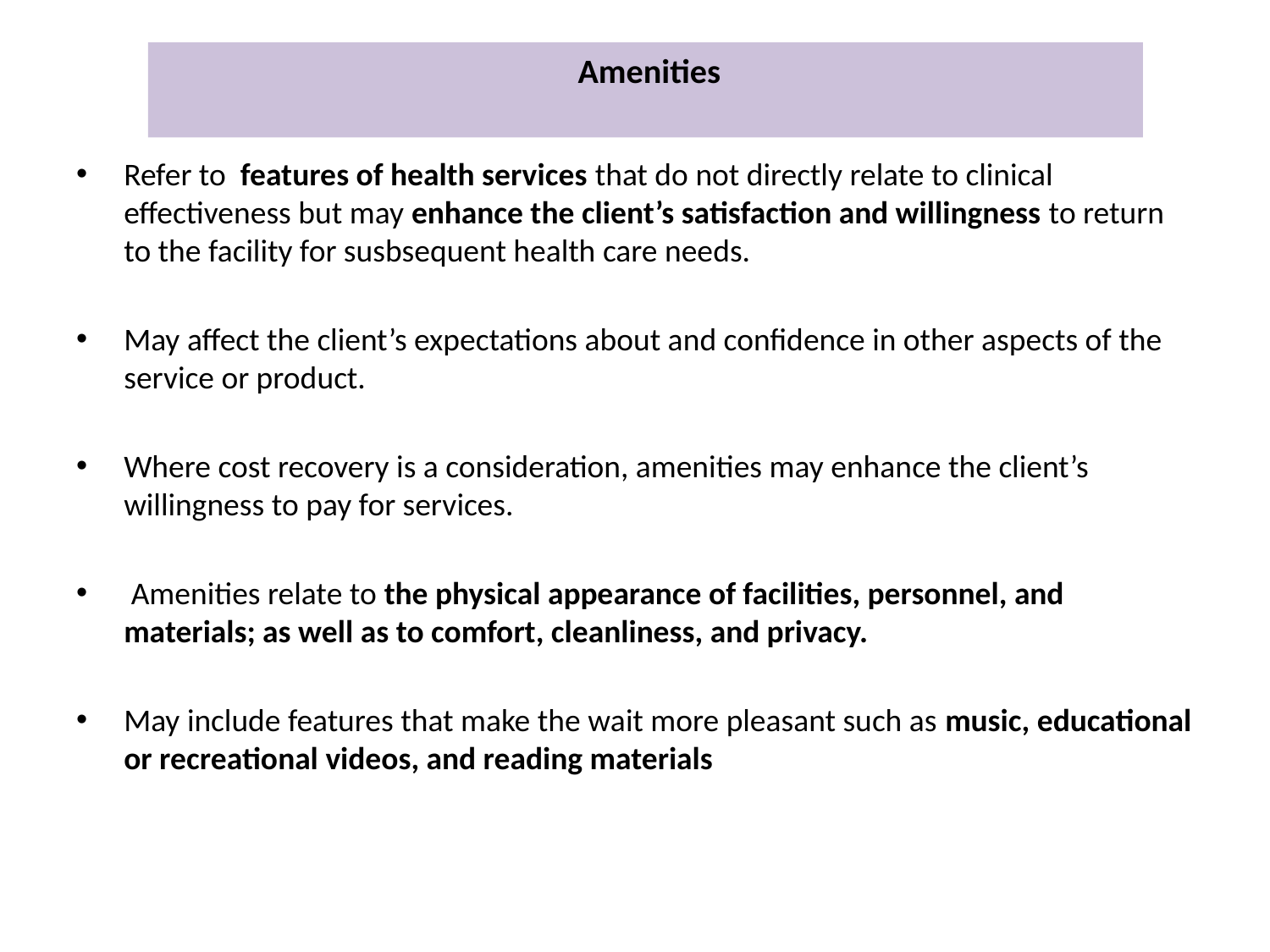

# Amenities
Refer to  features of health services that do not directly relate to clinical effectiveness but may enhance the client’s satisfaction and willingness to return to the facility for susbsequent health care needs.

May affect the client’s expectations about and confidence in other aspects of the service or product.

Where cost recovery is a consideration, amenities may enhance the client’s willingness to pay for services.

 Amenities relate to the physical appearance of facilities, personnel, and materials; as well as to comfort, cleanliness, and privacy.

May include features that make the wait more pleasant such as music, educational or recreational videos, and reading materials